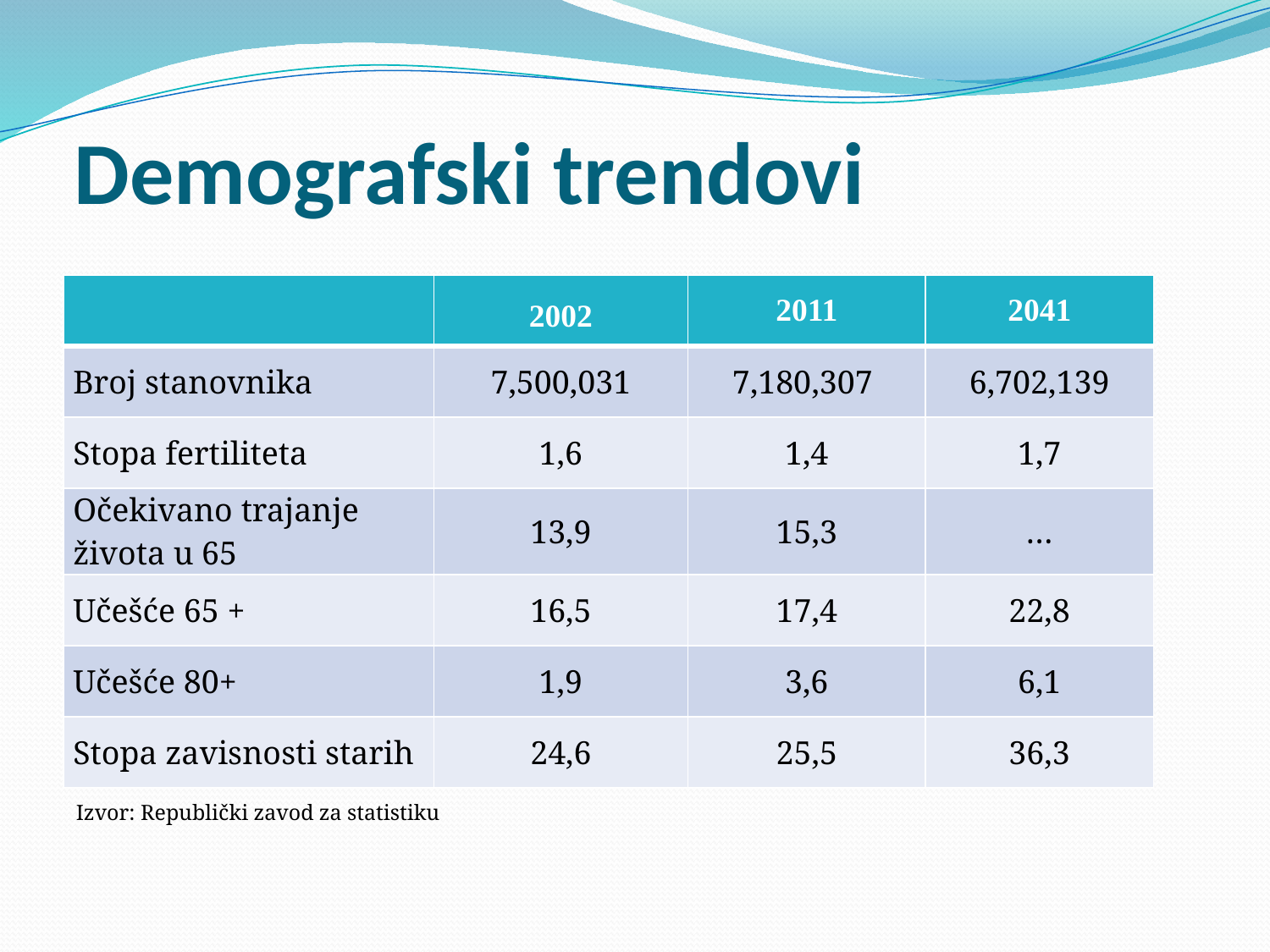

# Demografski trendovi
|  | 2002 | 2011 | 2041 |
| --- | --- | --- | --- |
| Broj stanovnika | 7,500,031 | 7,180,307 | 6,702,139 |
| Stopa fertiliteta | 1,6 | 1,4 | 1,7 |
| Očekivano trajanje života u 65 | 13,9 | 15,3 | … |
| Učešće 65 + | 16,5 | 17,4 | 22,8 |
| Učešće 80+ | 1,9 | 3,6 | 6,1 |
| Stopa zavisnosti starih | 24,6 | 25,5 | 36,3 |
Izvor: Republički zavod za statistiku